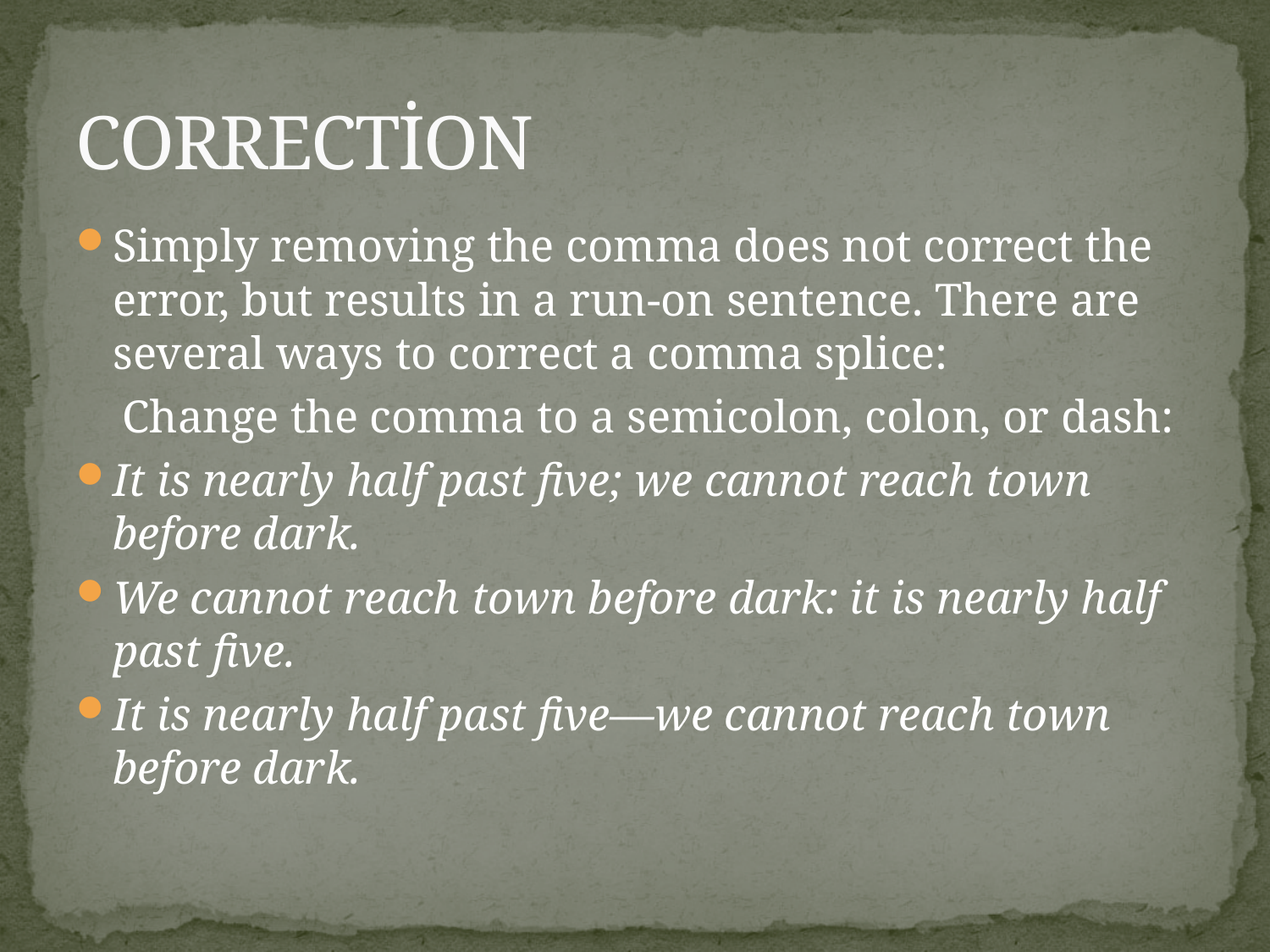

# CORRECTİON
Simply removing the comma does not correct the error, but results in a run-on sentence. There are several ways to correct a comma splice:
    Change the comma to a semicolon, colon, or dash:
It is nearly half past five; we cannot reach town before dark.
We cannot reach town before dark: it is nearly half past five.
It is nearly half past five—we cannot reach town before dark.